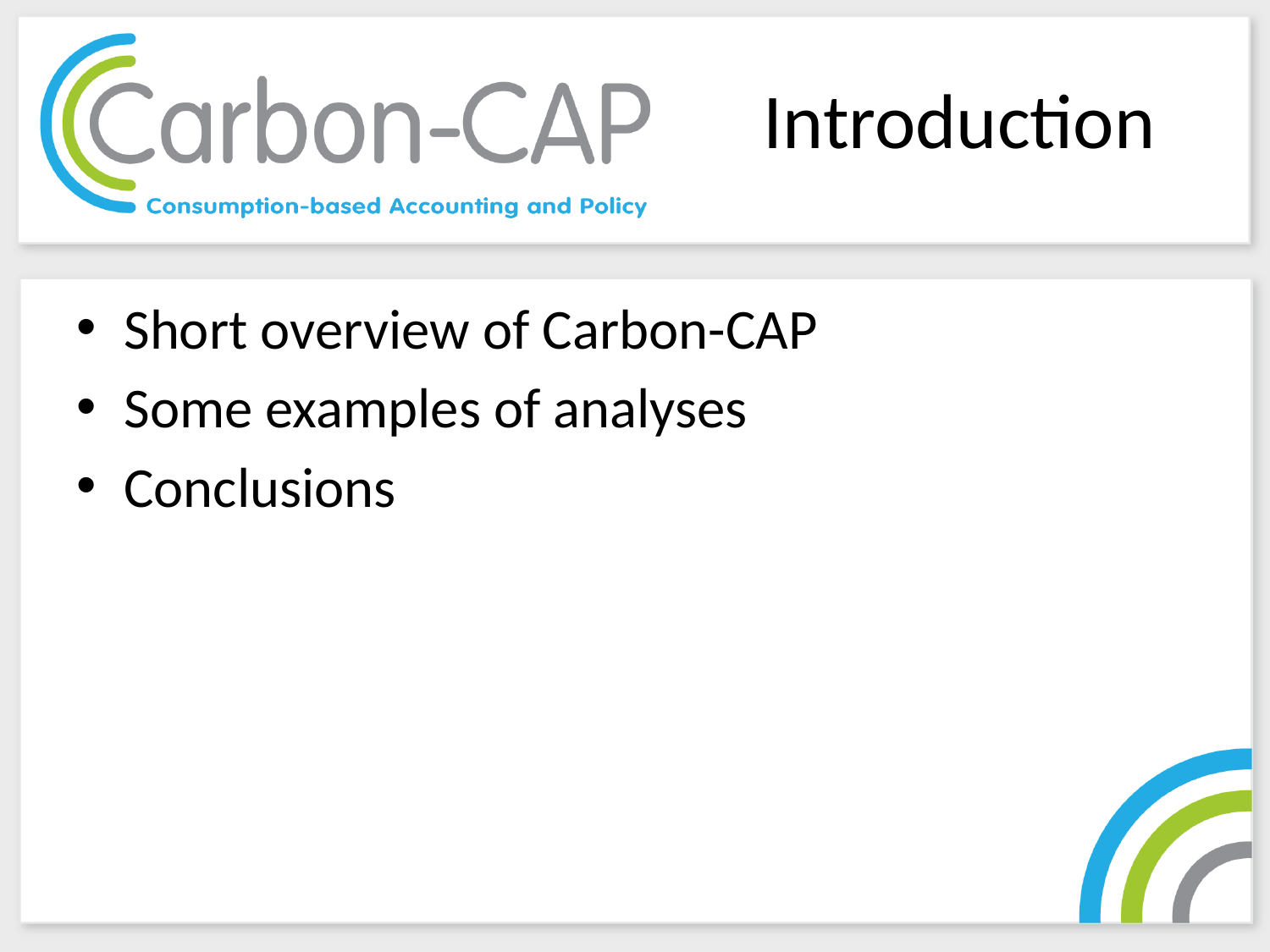

# Introduction
Short overview of Carbon-CAP
Some examples of analyses
Conclusions